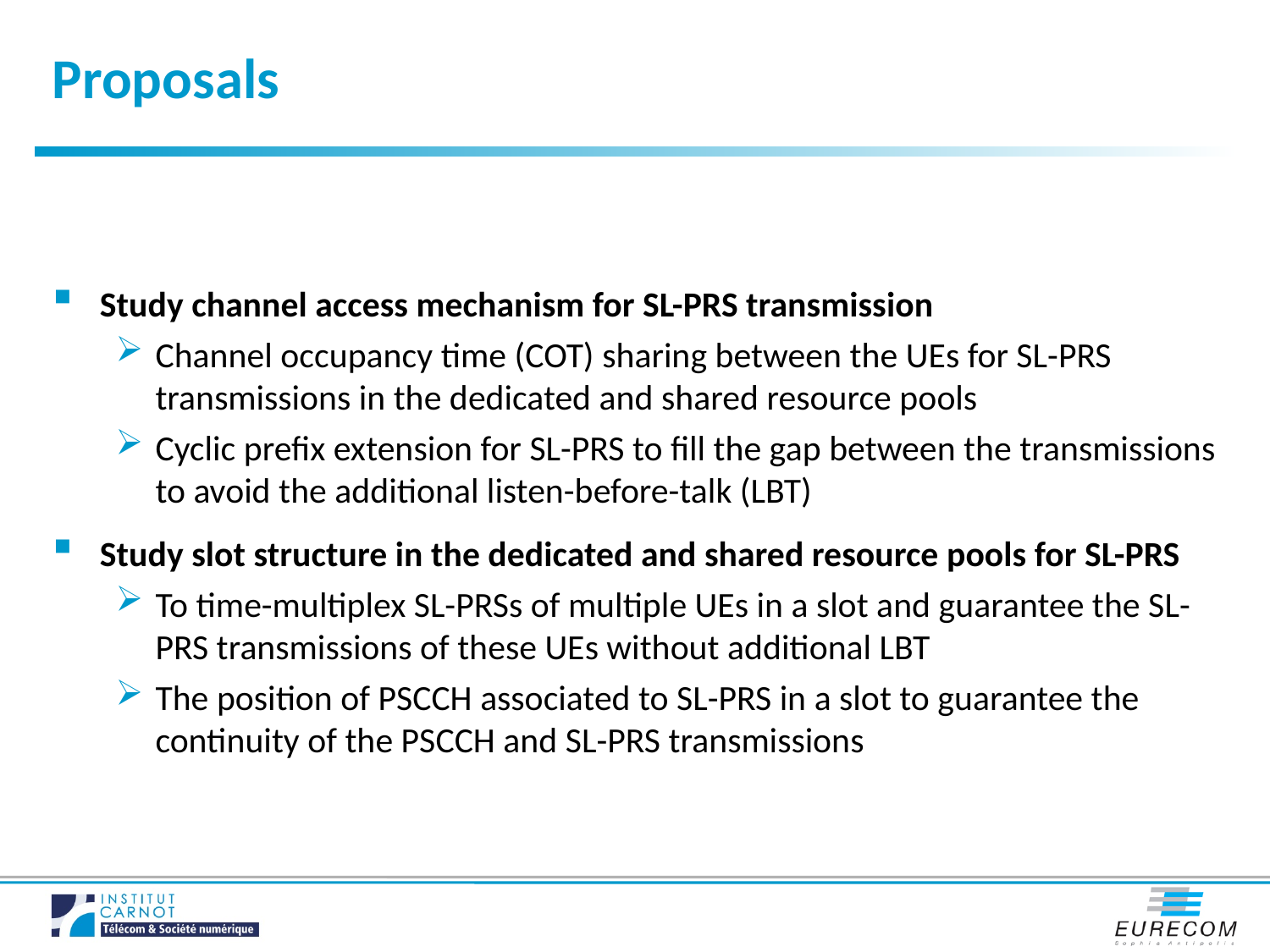

Proposals
Study channel access mechanism for SL-PRS transmission
Channel occupancy time (COT) sharing between the UEs for SL-PRS transmissions in the dedicated and shared resource pools
Cyclic prefix extension for SL-PRS to fill the gap between the transmissions to avoid the additional listen-before-talk (LBT)
Study slot structure in the dedicated and shared resource pools for SL-PRS
To time-multiplex SL-PRSs of multiple UEs in a slot and guarantee the SL-PRS transmissions of these UEs without additional LBT
The position of PSCCH associated to SL-PRS in a slot to guarantee the continuity of the PSCCH and SL-PRS transmissions